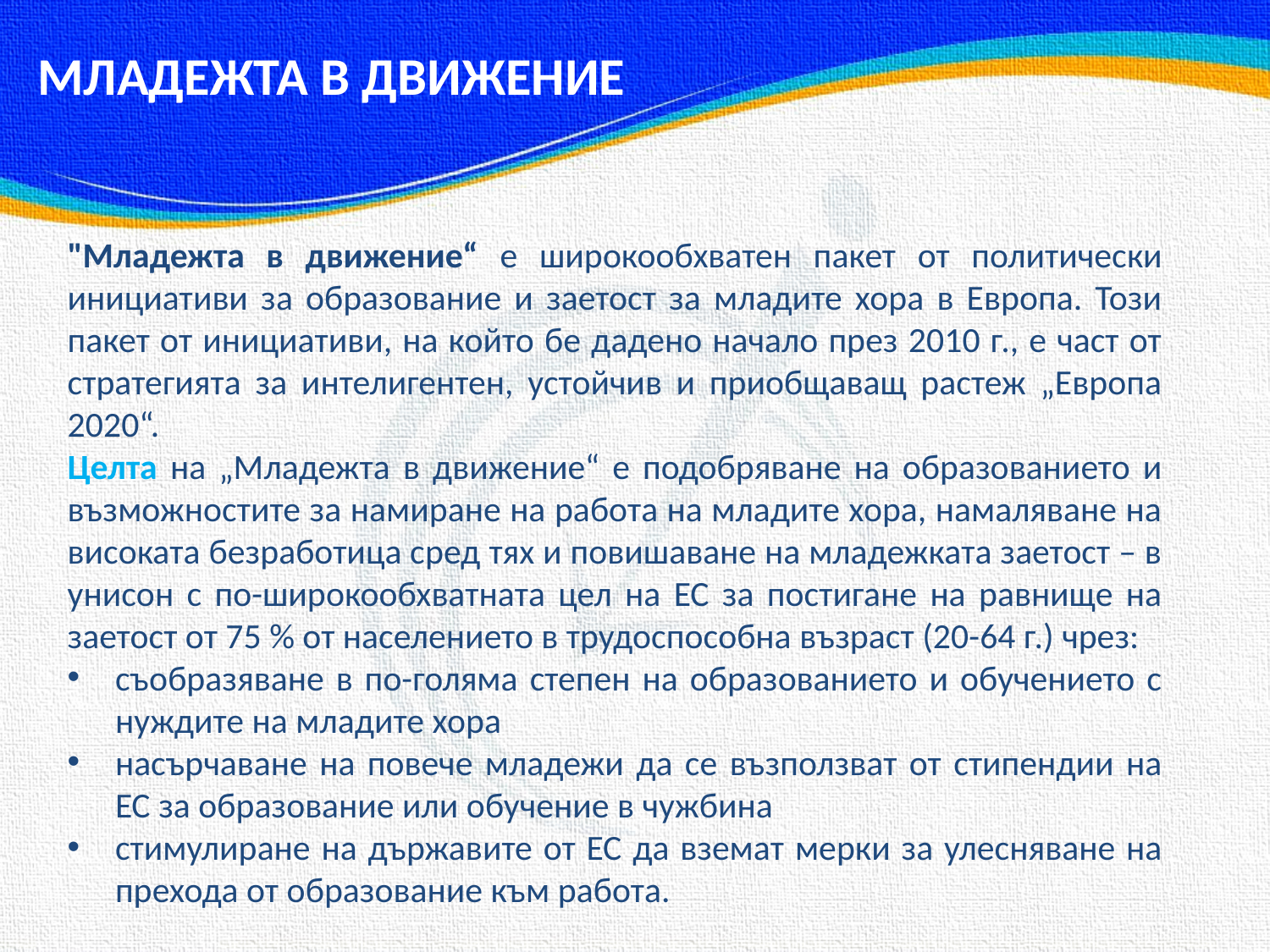

МЛАДЕЖТА В ДВИЖЕНИЕ
"Младежта в движение“ е широкообхватен пакет от политически инициативи за образование и заетост за младите хора в Европа. Този пакет от инициативи, на който бе дадено начало през 2010 г., е част от стратегията за интелигентен, устойчив и приобщаващ растеж „Европа 2020“.
Целта на „Младежта в движение“ е подобряване на образованието и възможностите за намиране на работа на младите хора, намаляване на високата безработица сред тях и повишаване на младежката заетост – в унисон с по-широкообхватната цел на ЕС за постигане на равнище на заетост от 75 % от населението в трудоспособна възраст (20-64 г.) чрез:
съобразяване в по-голяма степен на образованието и обучението с нуждите на младите хора
насърчаване на повече младежи да се възползват от стипендии на ЕС за образование или обучение в чужбина
стимулиране на държавите от ЕС да вземат мерки за улесняване на прехода от образование към работа.

[unsupported chart]